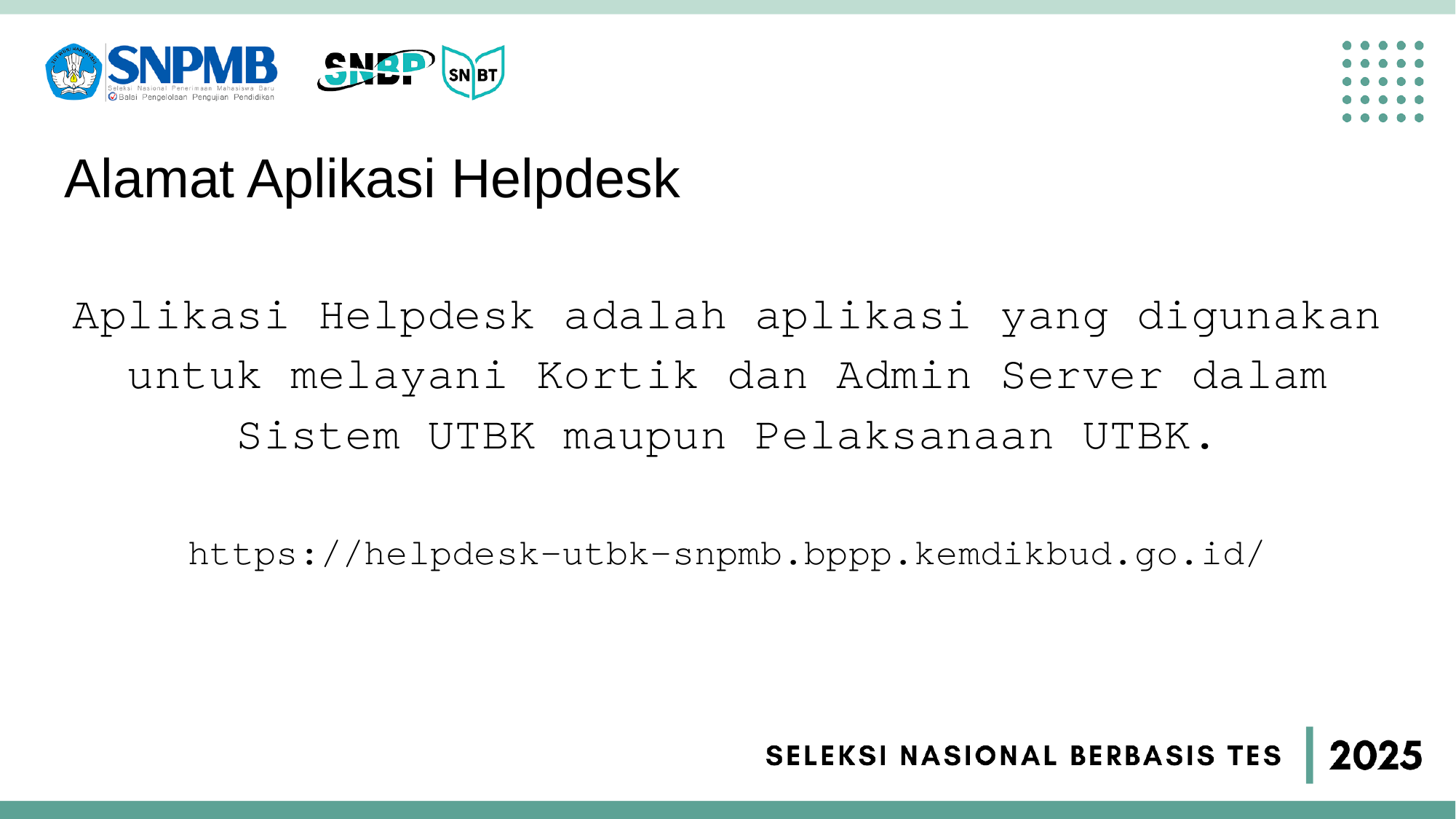

# Alamat Aplikasi Helpdesk
Aplikasi Helpdesk adalah aplikasi yang digunakan untuk melayani Kortik dan Admin Server dalam Sistem UTBK maupun Pelaksanaan UTBK.
https://helpdesk-utbk-snpmb.bppp.kemdikbud.go.id/